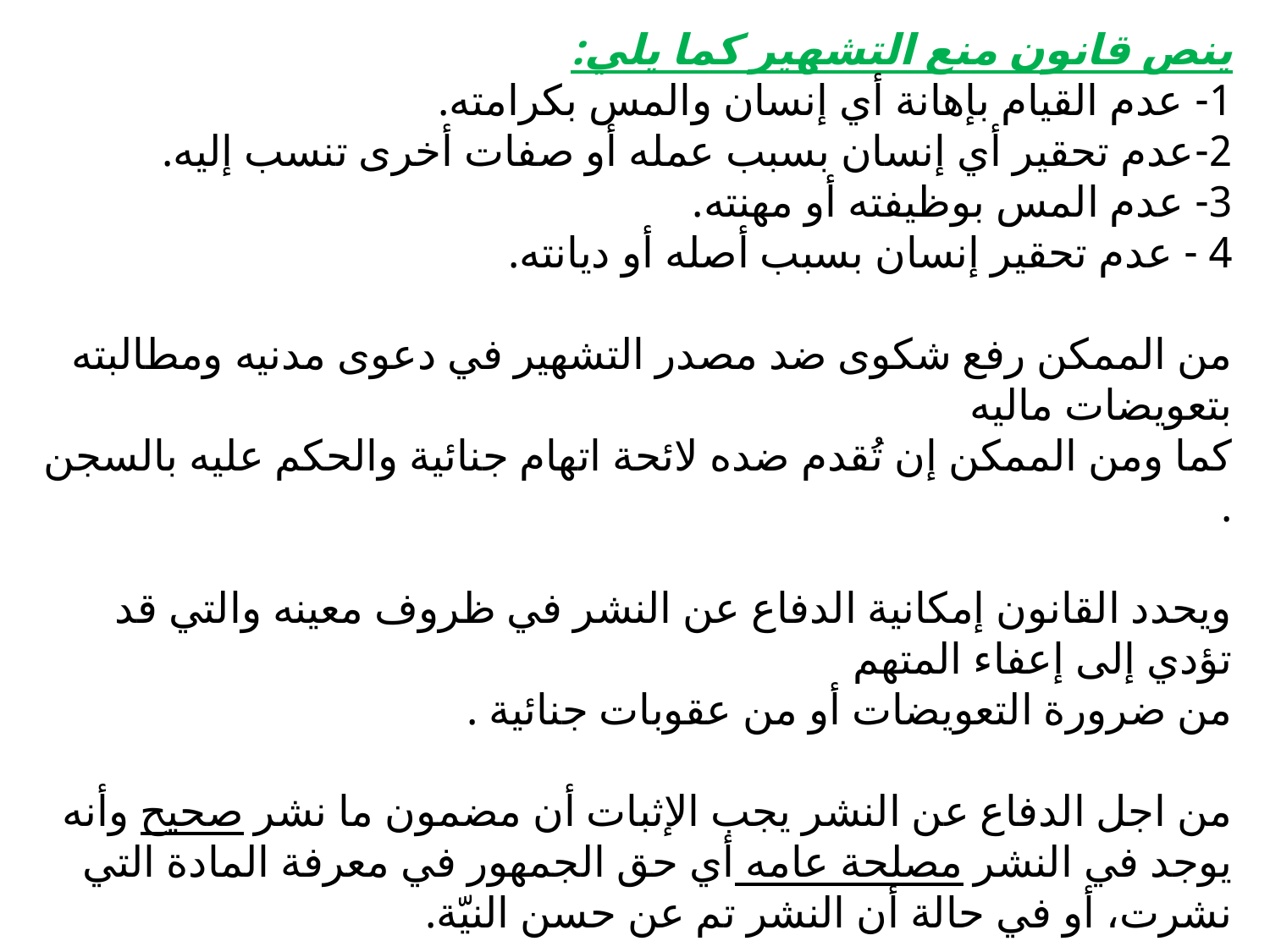

ينص قانون منع التشهير كما يلي:
1- عدم القيام بإهانة أي إنسان والمس بكرامته.
2-عدم تحقير أي إنسان بسبب عمله أو صفات أخرى تنسب إليه.
3- عدم المس بوظيفته أو مهنته.
4 - عدم تحقير إنسان بسبب أصله أو ديانته.

من الممكن رفع شكوى ضد مصدر التشهير في دعوى مدنيه ومطالبته بتعويضات ماليه
كما ومن الممكن إن تُقدم ضده لائحة اتهام جنائية والحكم عليه بالسجن .

ويحدد القانون إمكانية الدفاع عن النشر في ظروف معينه والتي قد تؤدي إلى إعفاء المتهم
من ضرورة التعويضات أو من عقوبات جنائية .

من اجل الدفاع عن النشر يجب الإثبات أن مضمون ما نشر صحيح وأنه يوجد في النشر مصلحة عامه أي حق الجمهور في معرفة المادة التي نشرت، أو في حالة أن النشر تم عن حسن النيّة.

قضايا التحرش